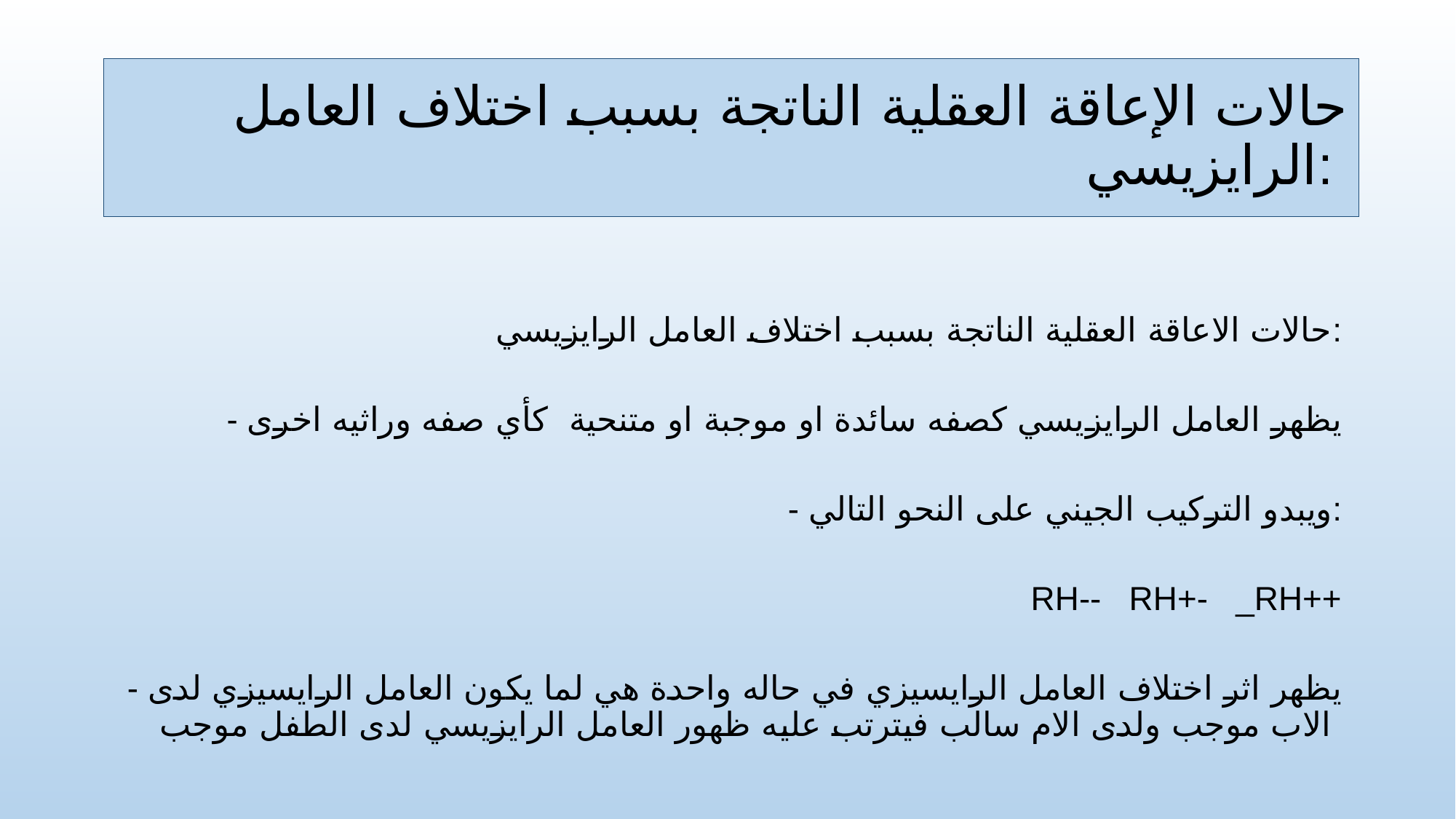

حالات الإعاقة العقلية الناتجة بسبب اختلاف العامل الرايزيسي:

   حالات الاعاقة العقلية الناتجة بسبب اختلاف العامل الرايزيسي:

 - يظهر العامل الرايزيسي كصفه سائدة او موجبة او متنحية  كأي صفه وراثيه اخرى

- ويبدو التركيب الجيني على النحو التالي:

RH--   RH+-   _RH++

- يظهر اثر اختلاف العامل الرايسيزي في حاله واحدة هي لما يكون العامل الرايسيزي لدى الاب موجب ولدى الام سالب فيترتب عليه ظهور العامل الرايزيسي لدى الطفل موجب